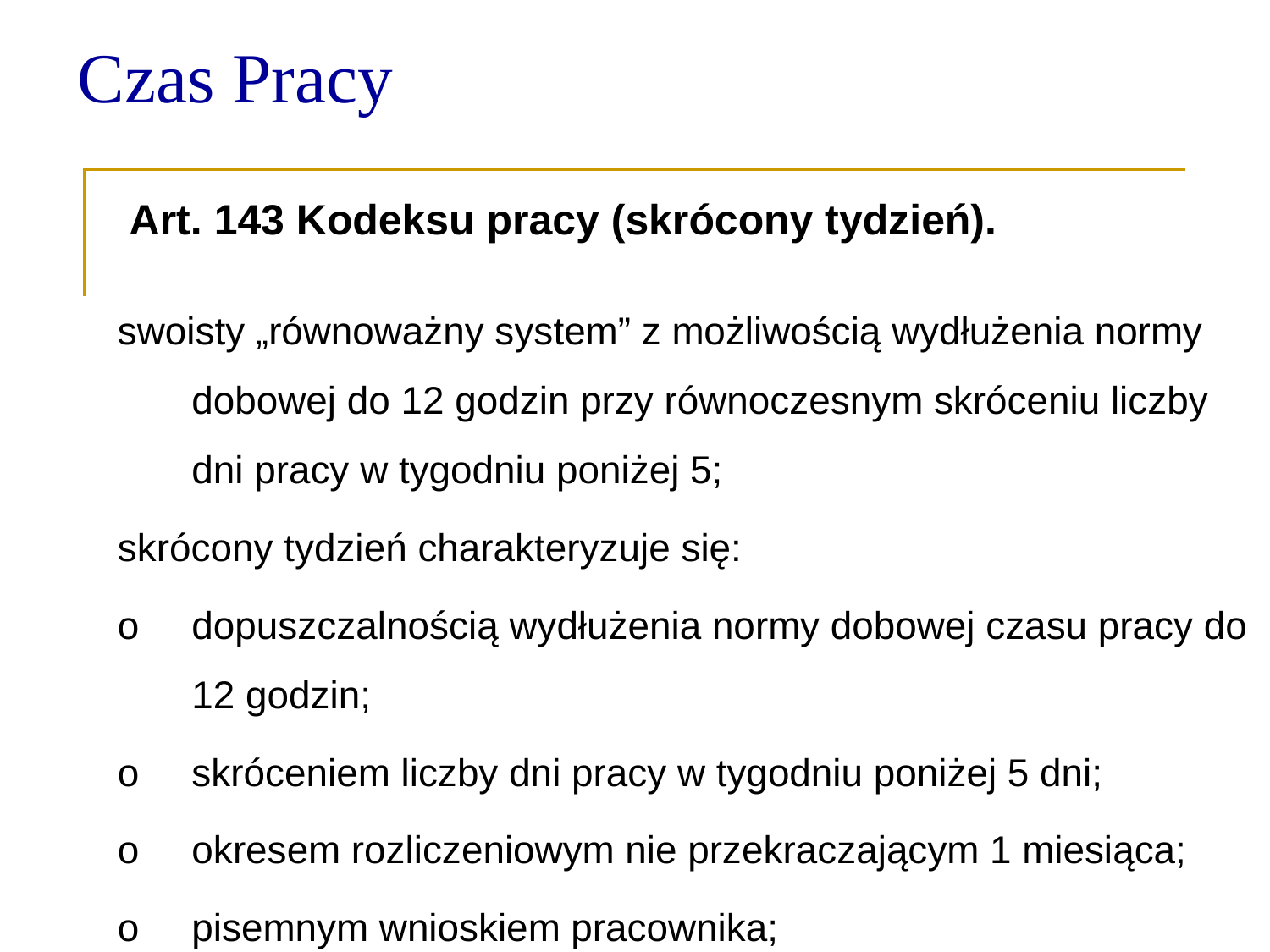

Czas Pracy
 Art. 143 Kodeksu pracy (skrócony tydzień).
swoisty „równoważny system” z możliwością wydłużenia normy dobowej do 12 godzin przy równoczesnym skróceniu liczby dni pracy w tygodniu poniżej 5;
skrócony tydzień charakteryzuje się:
o	dopuszczalnością wydłużenia normy dobowej czasu pracy do 12 godzin;
o	skróceniem liczby dni pracy w tygodniu poniżej 5 dni;
o	okresem rozliczeniowym nie przekraczającym 1 miesiąca;
o	pisemnym wnioskiem pracownika;